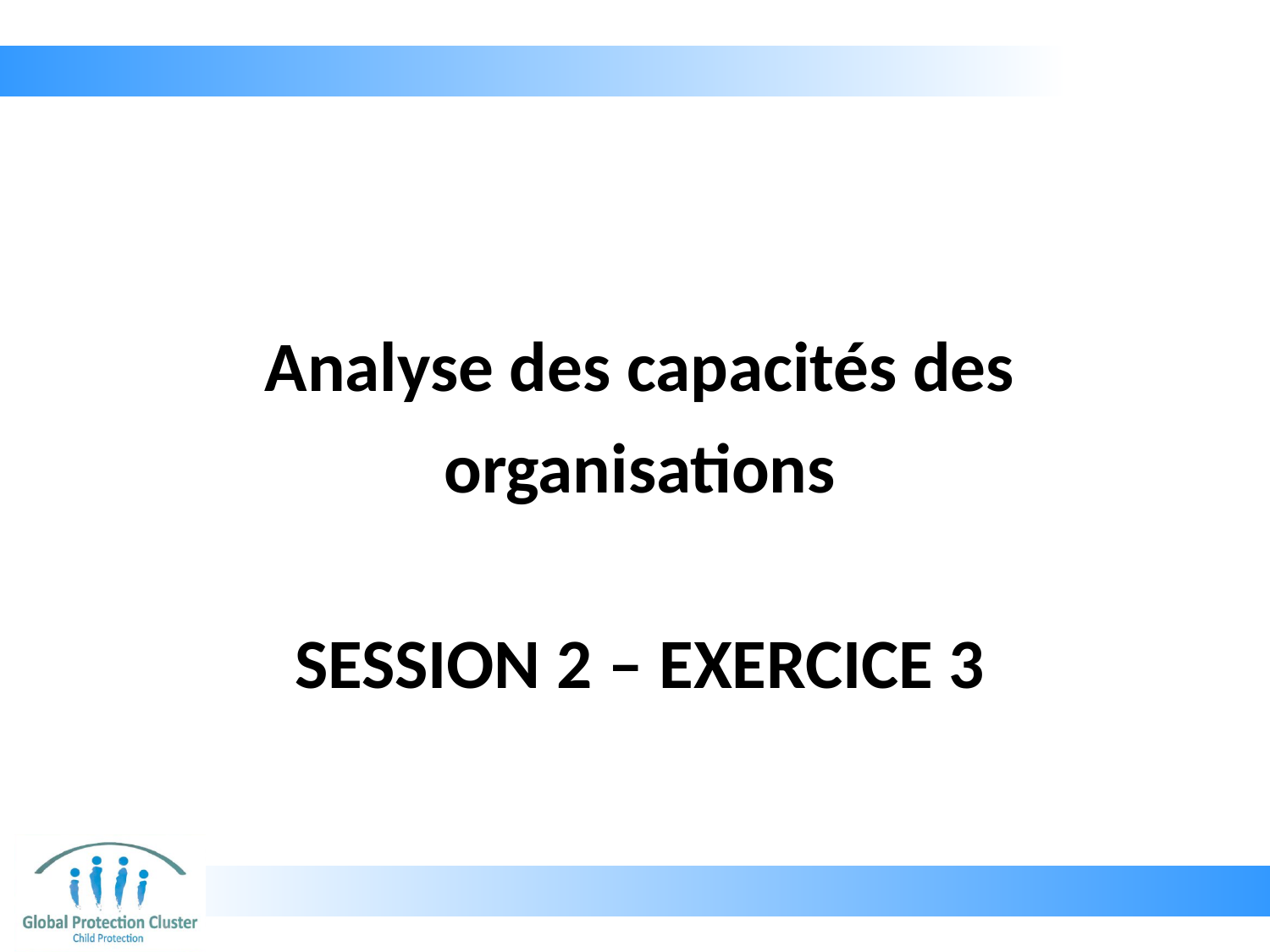

Analyse des capacités des organisations

# Session 2 – ExerciCe 3